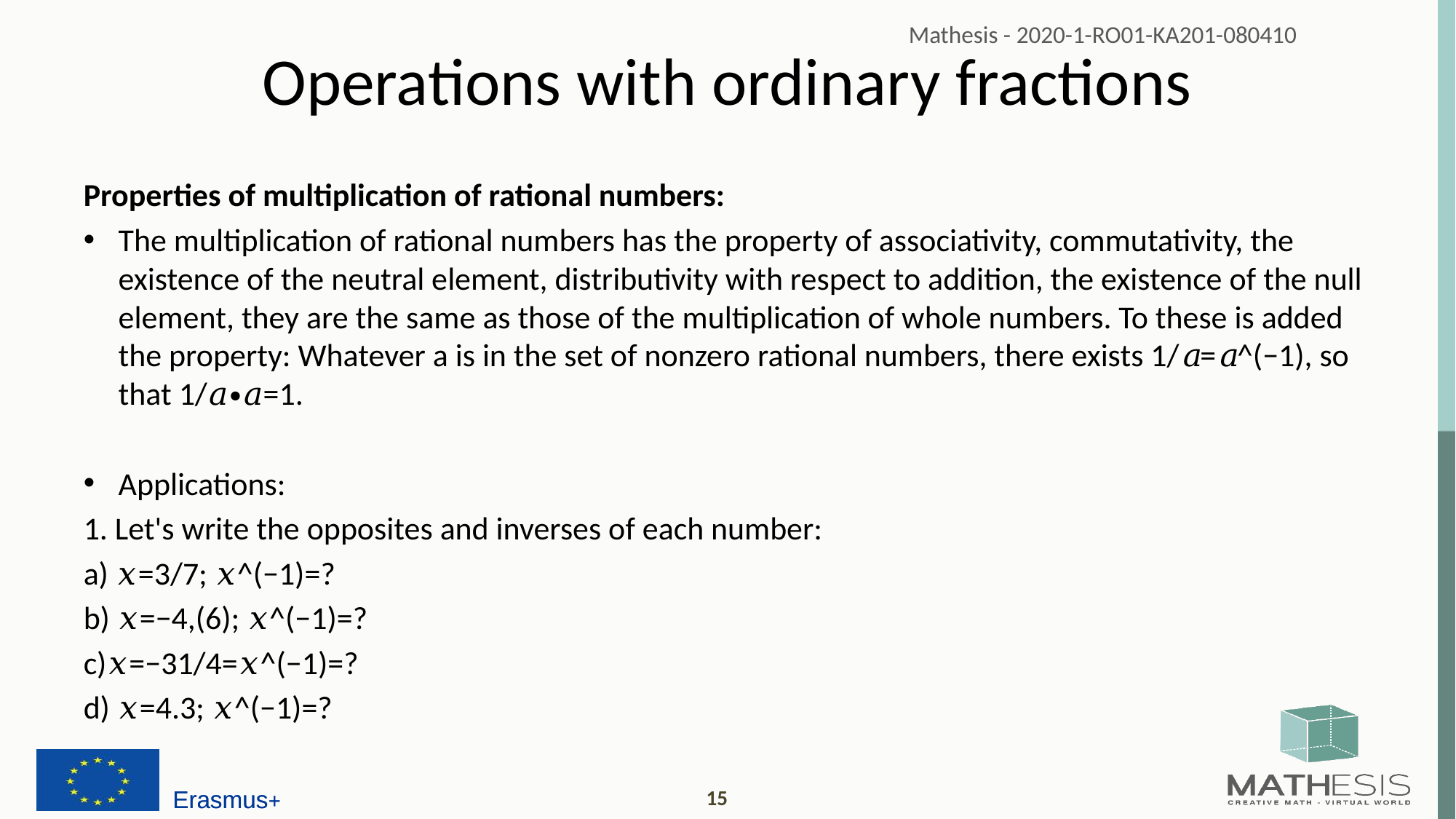

# Operations with ordinary fractions
Properties of multiplication of rational numbers:
The multiplication of rational numbers has the property of associativity, commutativity, the existence of the neutral element, distributivity with respect to addition, the existence of the null element, they are the same as those of the multiplication of whole numbers. To these is added the property: Whatever a is in the set of nonzero rational numbers, there exists 1/𝑎=𝑎^(−1), so that 1/𝑎∙𝑎=1.

Applications:
1. Let's write the opposites and inverses of each number:
a) 𝑥=3/7; 𝑥^(−1)=?
b) 𝑥=−4,(6); 𝑥^(−1)=?
c)𝑥=−31/4=𝑥^(−1)=?
d) 𝑥=4.3; 𝑥^(−1)=?